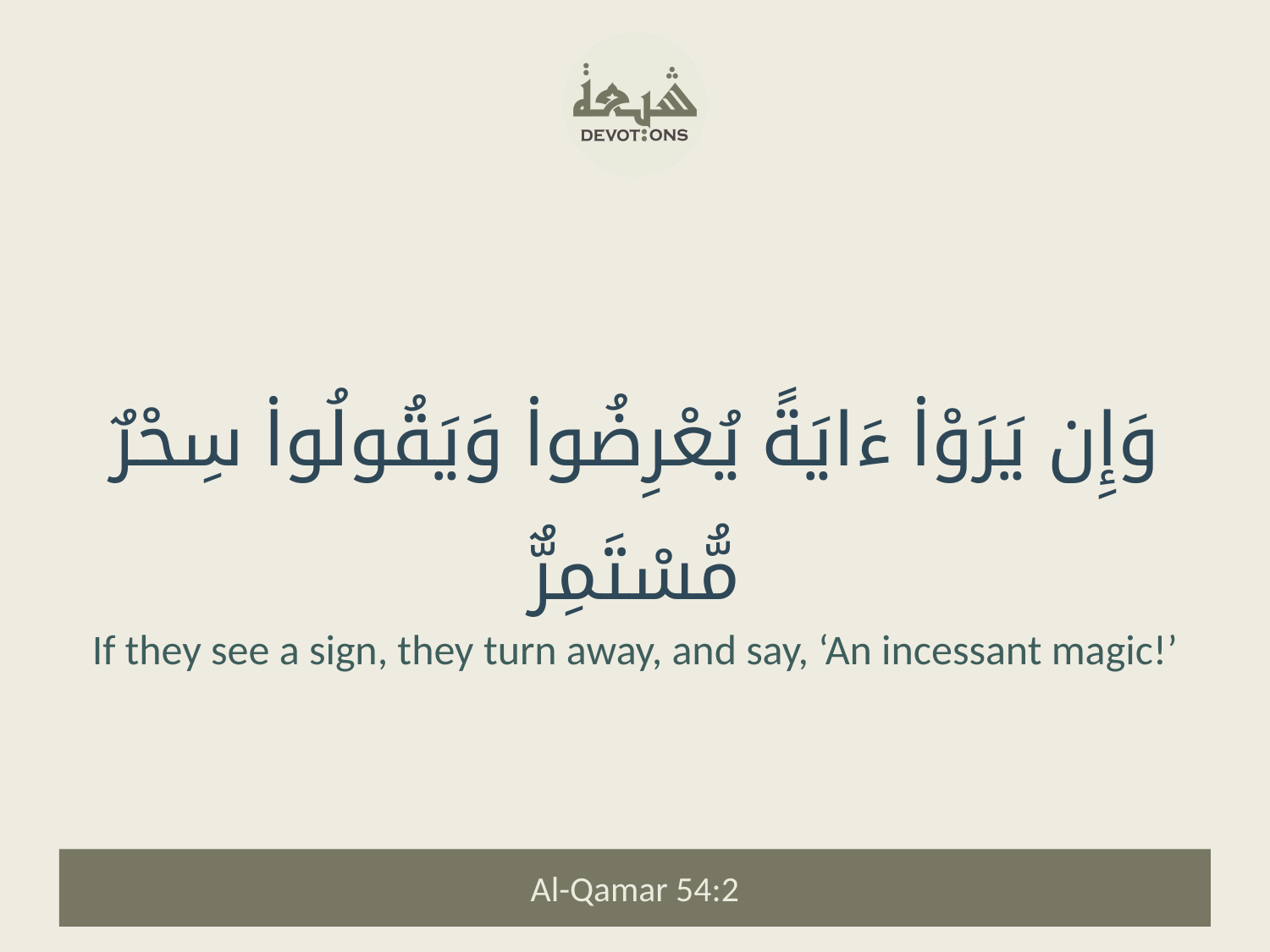

وَإِن يَرَوْا۟ ءَايَةً يُعْرِضُوا۟ وَيَقُولُوا۟ سِحْرٌ مُّسْتَمِرٌّ
If they see a sign, they turn away, and say, ‘An incessant magic!’
Al-Qamar 54:2